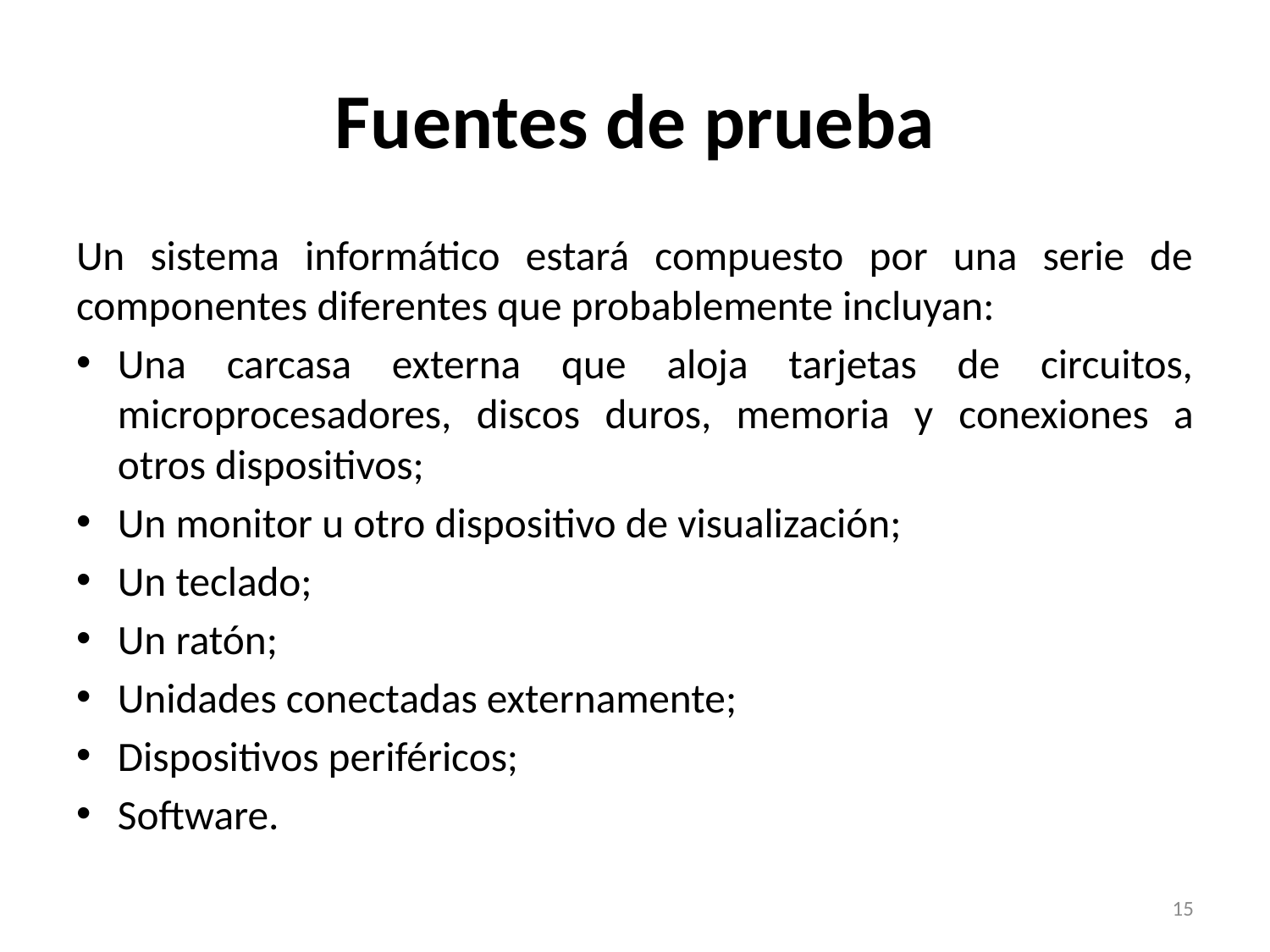

# Fuentes de prueba
Un sistema informático estará compuesto por una serie de componentes diferentes que probablemente incluyan:
Una carcasa externa que aloja tarjetas de circuitos, microprocesadores, discos duros, memoria y conexiones a otros dispositivos;
Un monitor u otro dispositivo de visualización;
Un teclado;
Un ratón;
Unidades conectadas externamente;
Dispositivos periféricos;
Software.

15